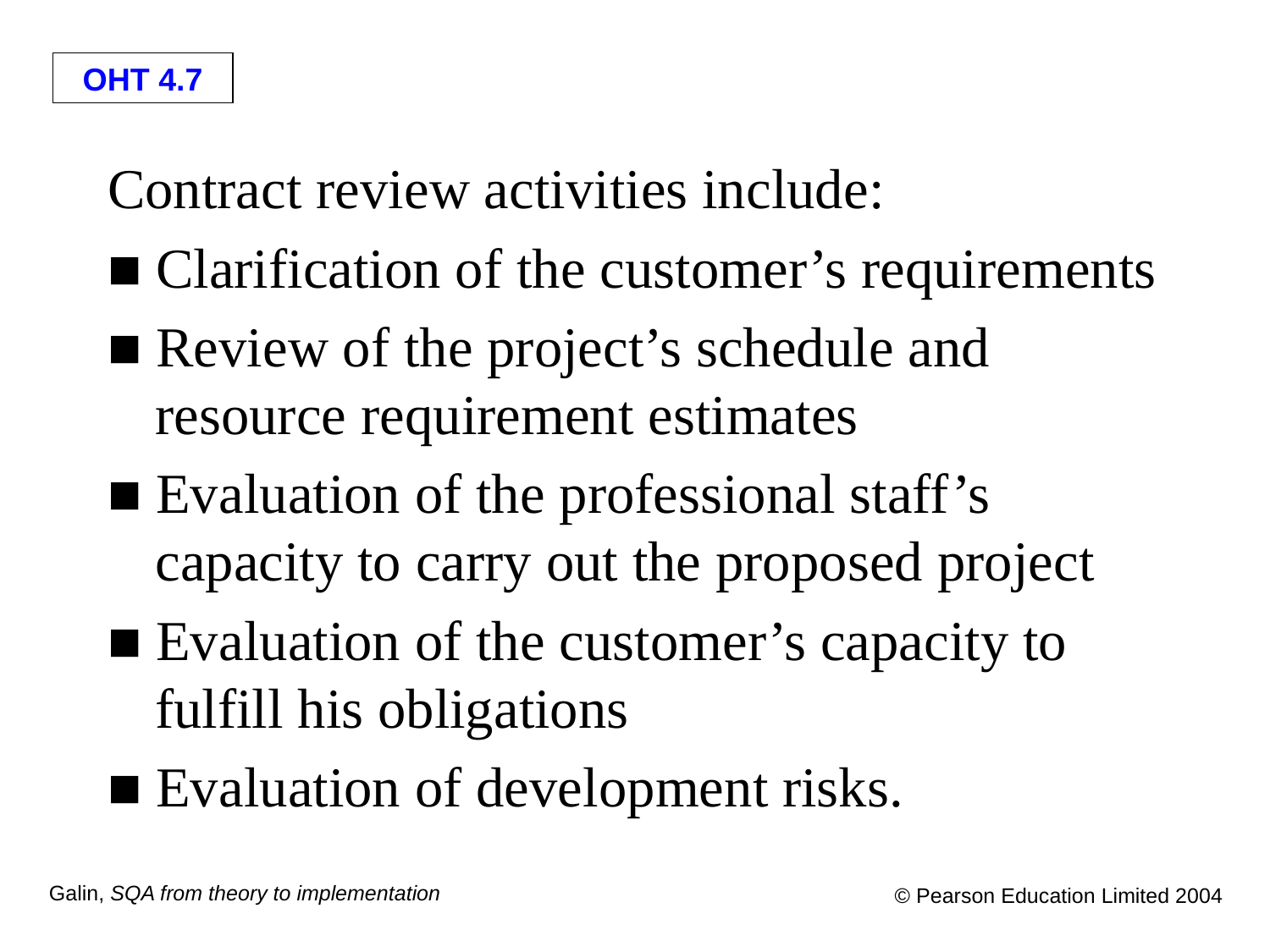

Contract review activities include:
■ Clarification of the customer’s requirements
■ Review of the project’s schedule and resource requirement estimates
■ Evaluation of the professional staff’s capacity to carry out the proposed project
■ Evaluation of the customer’s capacity to fulfill his obligations
■ Evaluation of development risks.